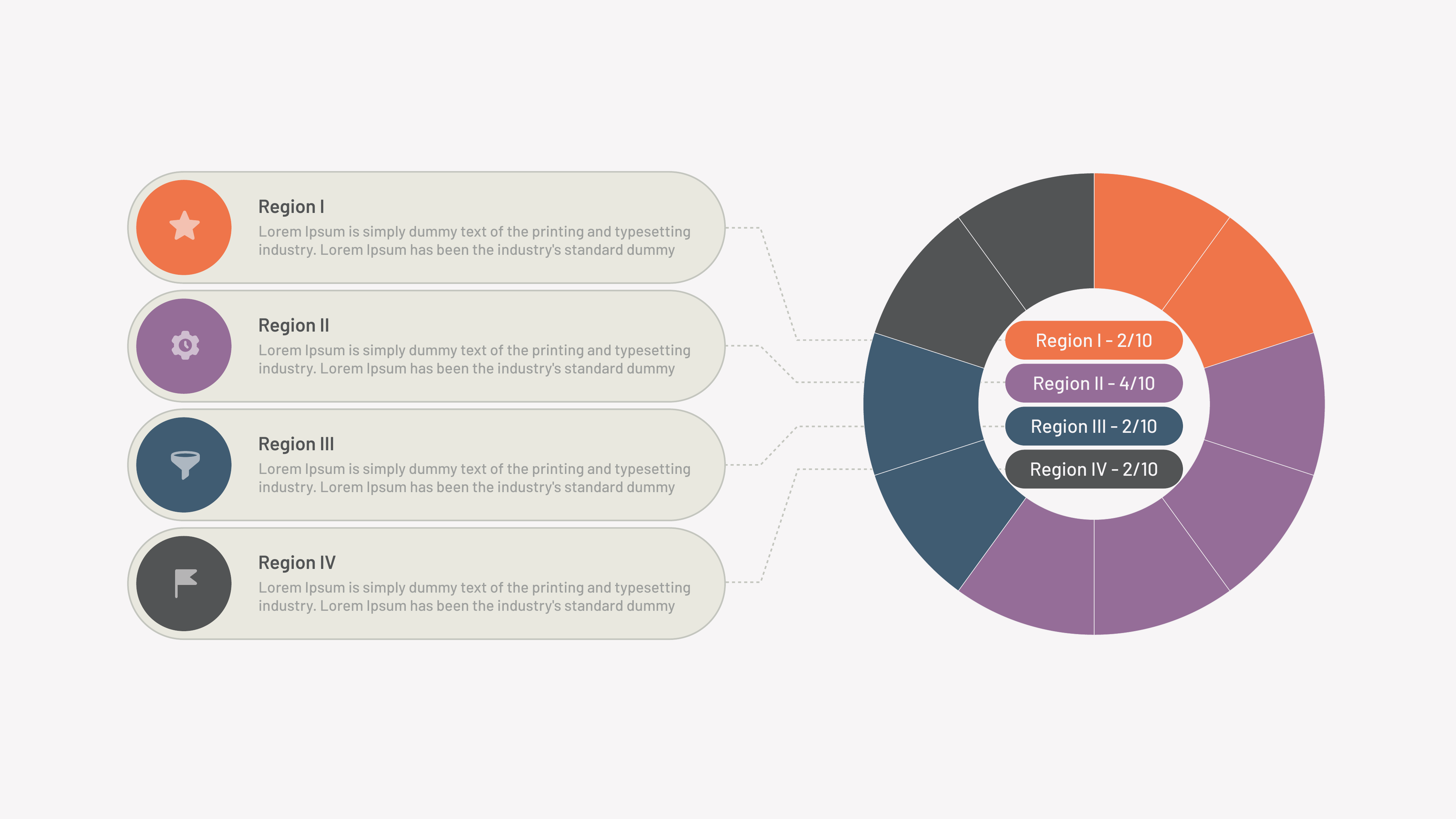

### Chart

| Category | Region 1 |
|---|---|
| Step 1 | 10.0 |
| Step 2 | 10.0 |
| Step 3 | 10.0 |
| Step 4 | 10.0 |
| Step 5 | 10.0 |
| Step 6 | 10.0 |
| Step 7 | 10.0 |
| Step 8 | 10.0 |
| Step 9 | 10.0 |
| Step 10 | 10.0 |

Region I

Lorem Ipsum is simply dummy text of the printing and typesetting industry. Lorem Ipsum has been the industry's standard dummy

Region II

Lorem Ipsum is simply dummy text of the printing and typesetting industry. Lorem Ipsum has been the industry's standard dummy

Region I - 2/10

Region II - 4/10

Region III - 2/10

Region III

Lorem Ipsum is simply dummy text of the printing and typesetting industry. Lorem Ipsum has been the industry's standard dummy

Region IV - 2/10

Region IV

Lorem Ipsum is simply dummy text of the printing and typesetting industry. Lorem Ipsum has been the industry's standard dummy